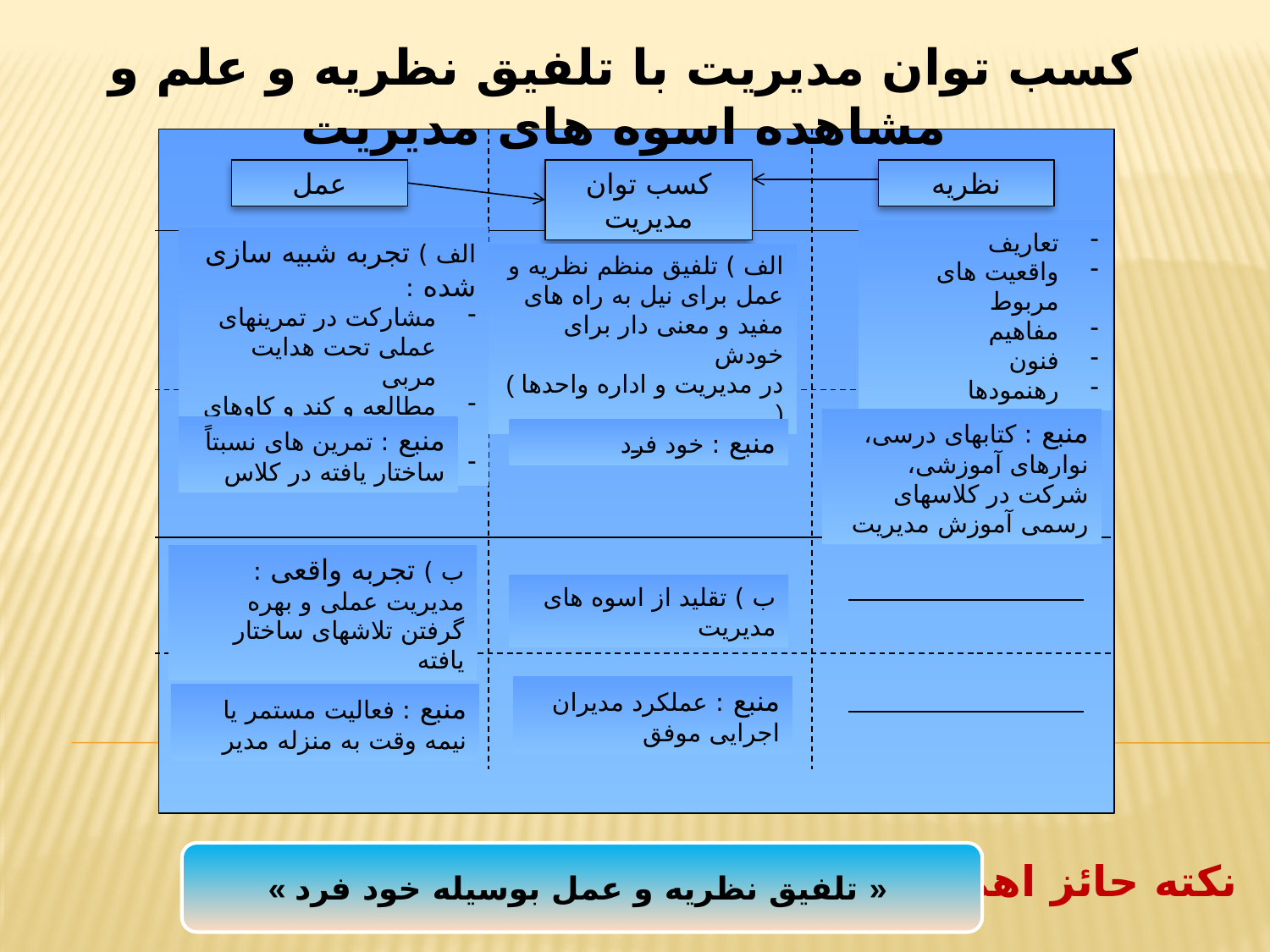

# كسب توان مديريت با تلفیق نظریه و علم و مشاهده اسوه های مدیریت

عمل
کسب توان مدیریت
نظریه
تعاریف
واقعیت های مربوط
مفاهیم
فنون
رهنمودها
الف ) تجربه شبیه سازی شده :
مشارکت در تمرینهای عملی تحت هدایت مربی
مطالعه و کند و کاوهای موردی
ایفای نقش
الف ) تلفیق منظم نظریه و عمل برای نیل به راه های مفید و معنی دار برای خودش
( در مدیریت و اداره واحدها )
منبع : کتابهای درسی، نوارهای آموزشی، شرکت در کلاسهای رسمی آموزش مدیریت
منبع : تمرین های نسبتاً ساختار یافته در کلاس
منبع : خود فرد
ب ) تجربه واقعی :
مدیریت عملی و بهره گرفتن تلاشهای ساختار یافته
ب ) تقلید از اسوه های مدیریت
منبع : عملکرد مدیران اجرایی موفق
منبع : فعالیت مستمر یا نیمه وقت به منزله مدیر

نكته حائز اهميت: